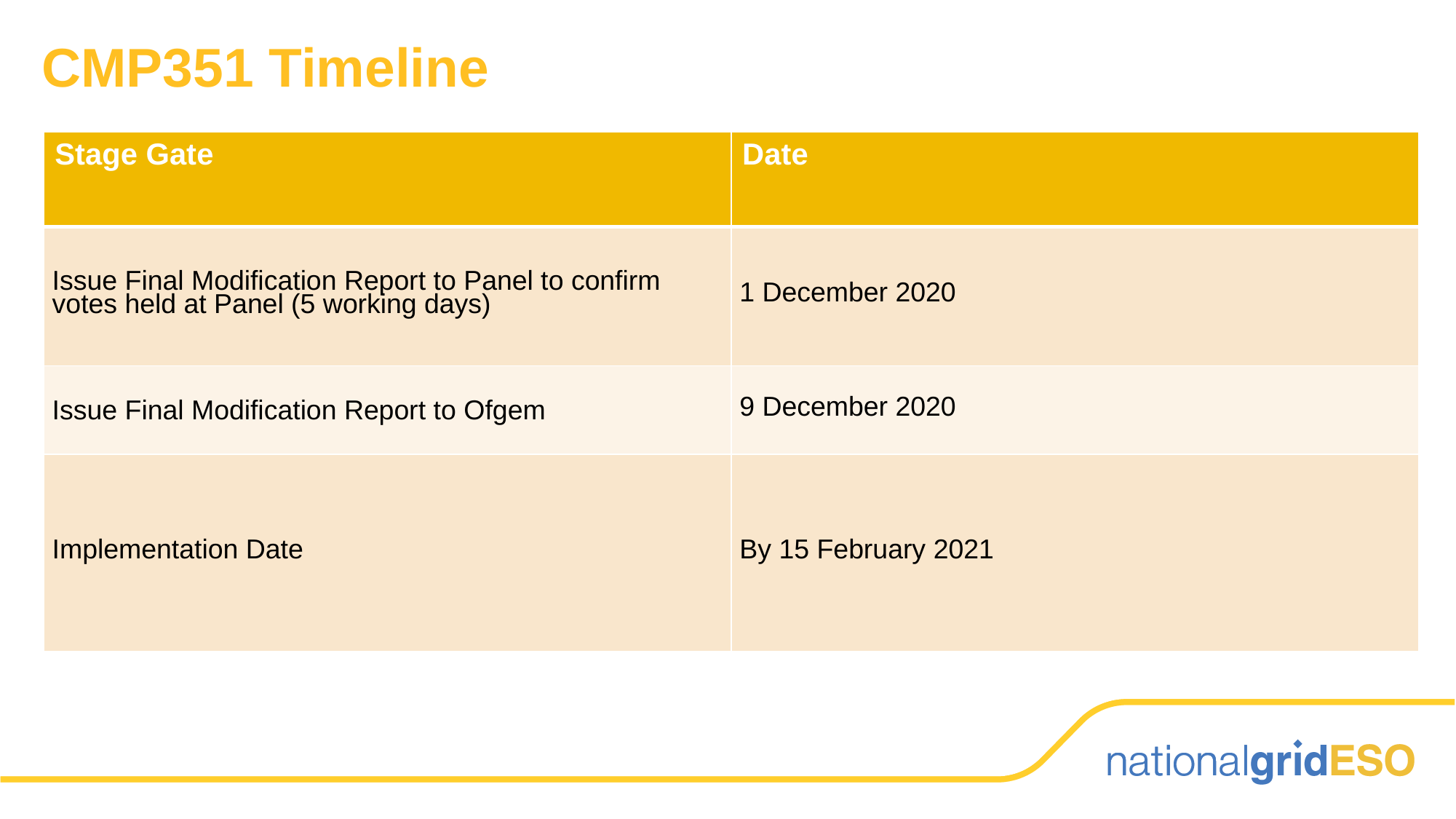

# CMP351 Timeline
| Stage Gate | Date |
| --- | --- |
| Issue Final Modification Report to Panel to confirm votes held at Panel (5 working days) | 1 December 2020 |
| Issue Final Modification Report to Ofgem | 9 December 2020 |
| Implementation Date | By 15 February 2021 |